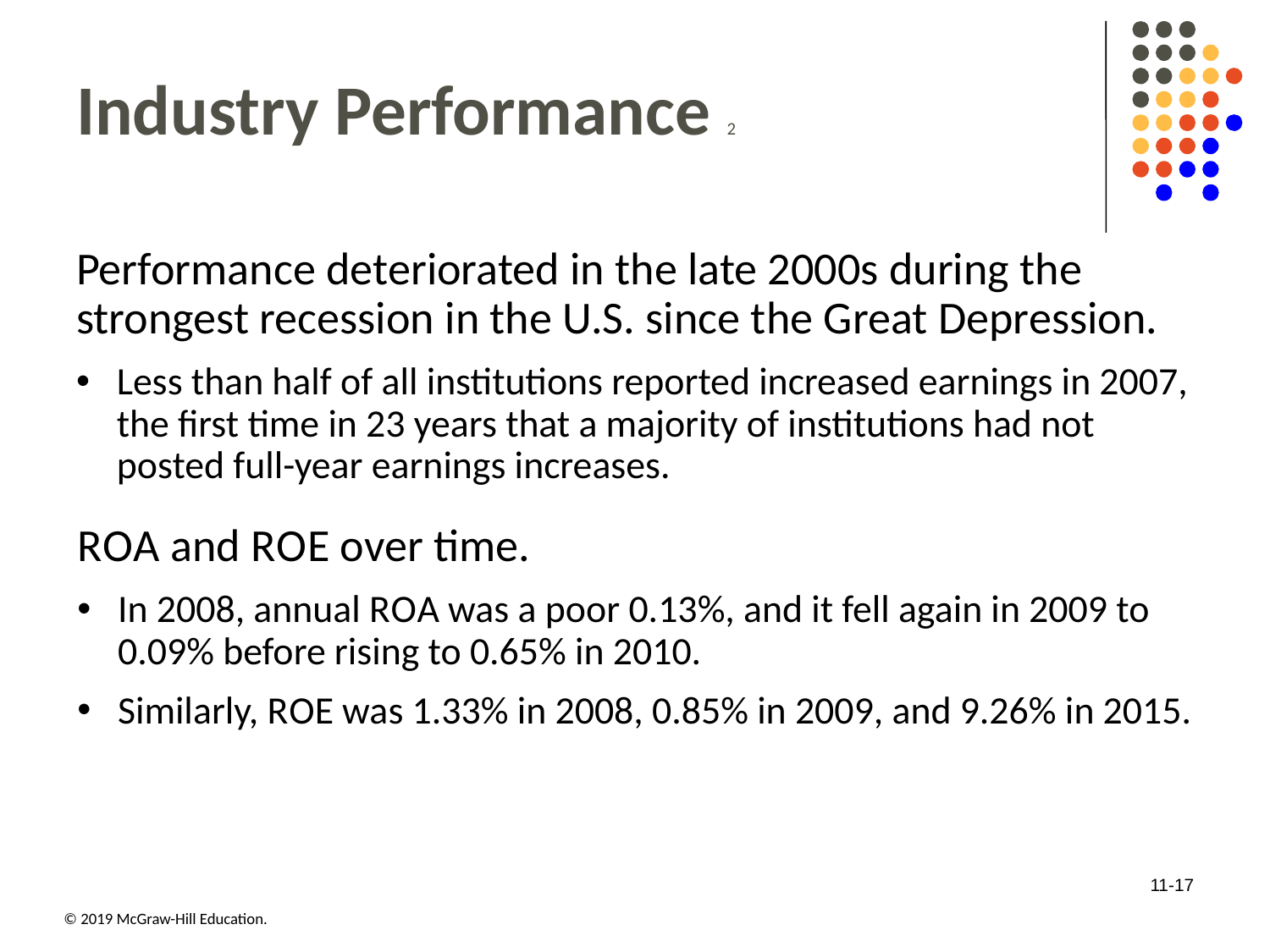

# Industry Performance 2
Performance deteriorated in the late 2000s during the strongest recession in the U.S. since the Great Depression.
Less than half of all institutions reported increased earnings in 2007, the first time in 23 years that a majority of institutions had not posted full-year earnings increases.
R O A and R O E over time.
In 2008, annual R O A was a poor 0.13%, and it fell again in 2009 to 0.09% before rising to 0.65% in 2010.
Similarly, R O E was 1.33% in 2008, 0.85% in 2009, and 9.26% in 2015.
11-17